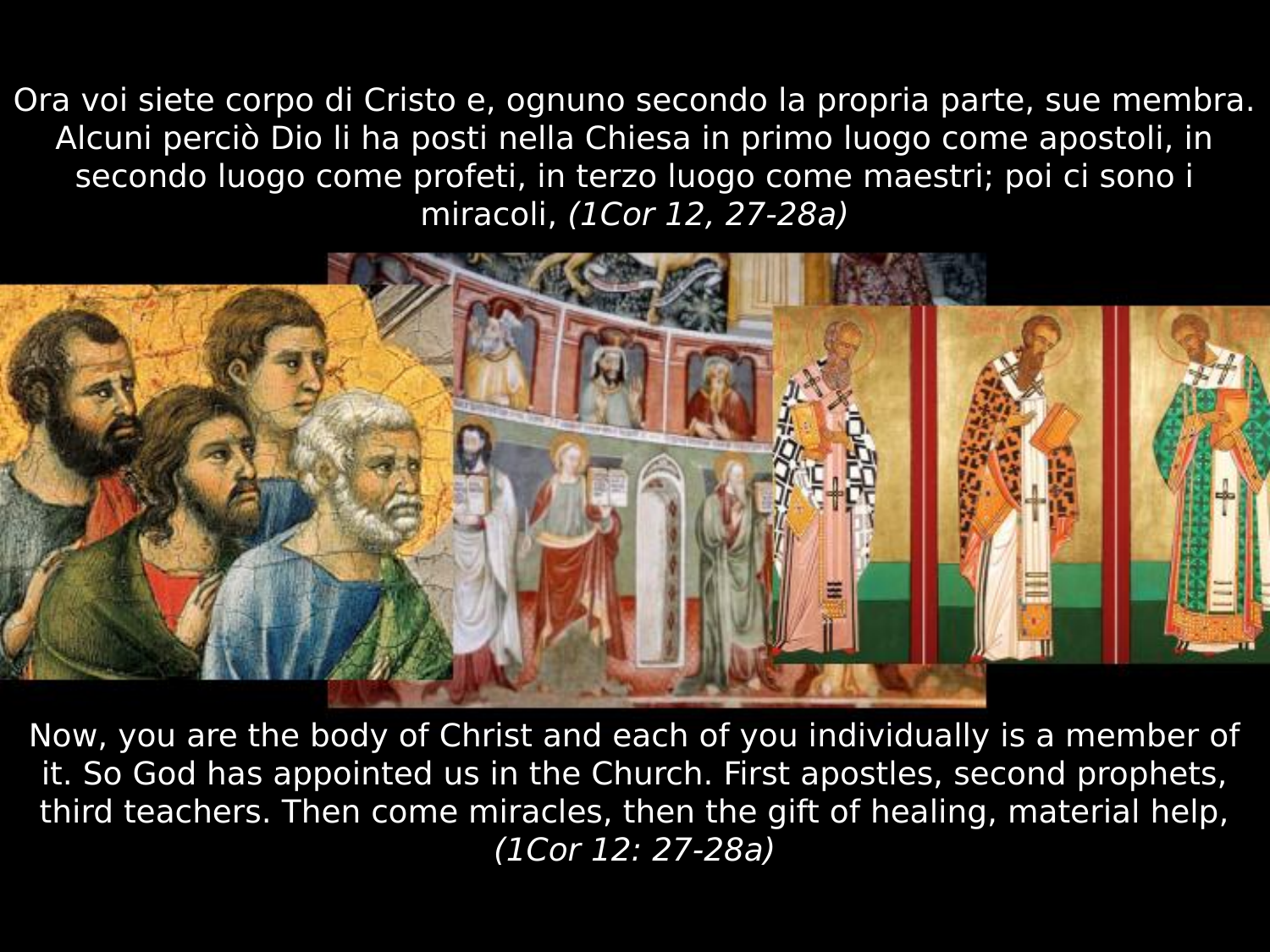

# Ora voi siete corpo di Cristo e, ognuno secondo la propria parte, sue membra. Alcuni perciò Dio li ha posti nella Chiesa in primo luogo come apostoli, in secondo luogo come profeti, in terzo luogo come maestri; poi ci sono i miracoli, (1Cor 12, 27-28a)
Now, you are the body of Christ and each of you individually is a member of it. So God has appointed us in the Church. First apostles, second prophets, third teachers. Then come miracles, then the gift of healing, material help, (1Cor 12: 27-28a)